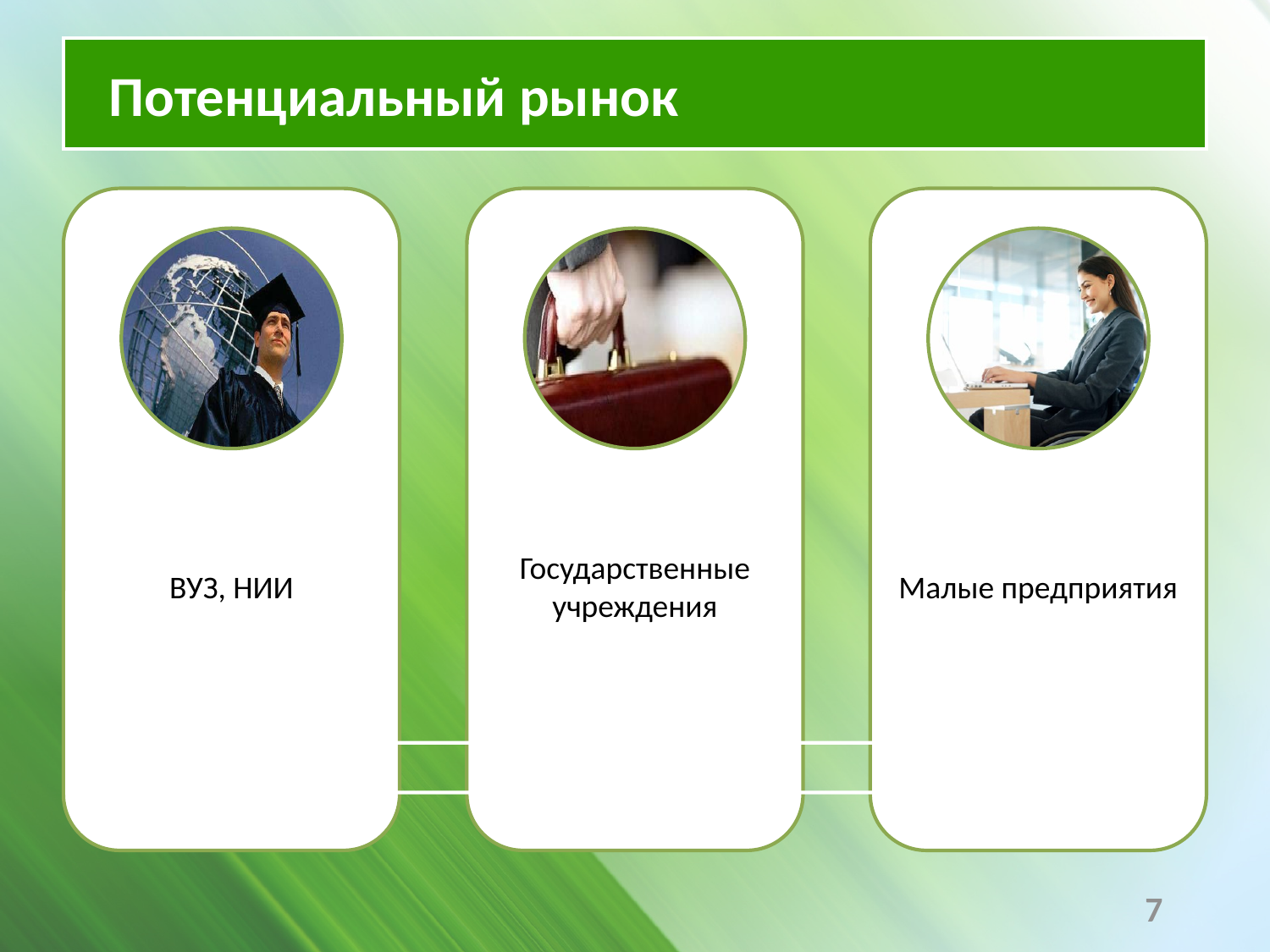

# Потенциальный рынок
ВУЗ, НИИ
Государственные учреждения
Малые предприятия
7